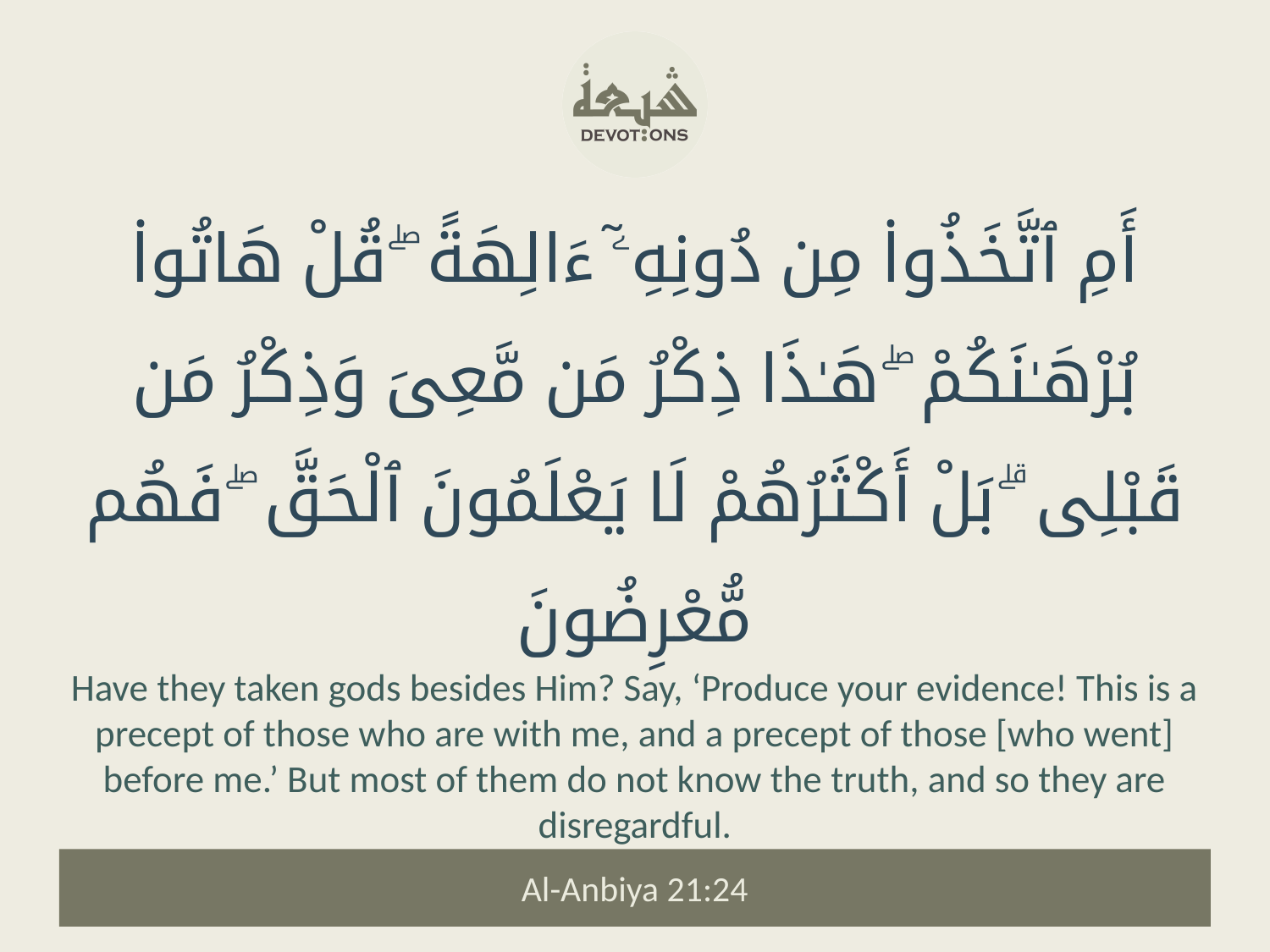

أَمِ ٱتَّخَذُوا۟ مِن دُونِهِۦٓ ءَالِهَةً ۖ قُلْ هَاتُوا۟ بُرْهَـٰنَكُمْ ۖ هَـٰذَا ذِكْرُ مَن مَّعِىَ وَذِكْرُ مَن قَبْلِى ۗ بَلْ أَكْثَرُهُمْ لَا يَعْلَمُونَ ٱلْحَقَّ ۖ فَهُم مُّعْرِضُونَ
Have they taken gods besides Him? Say, ‘Produce your evidence! This is a precept of those who are with me, and a precept of those [who went] before me.’ But most of them do not know the truth, and so they are disregardful.
Al-Anbiya 21:24